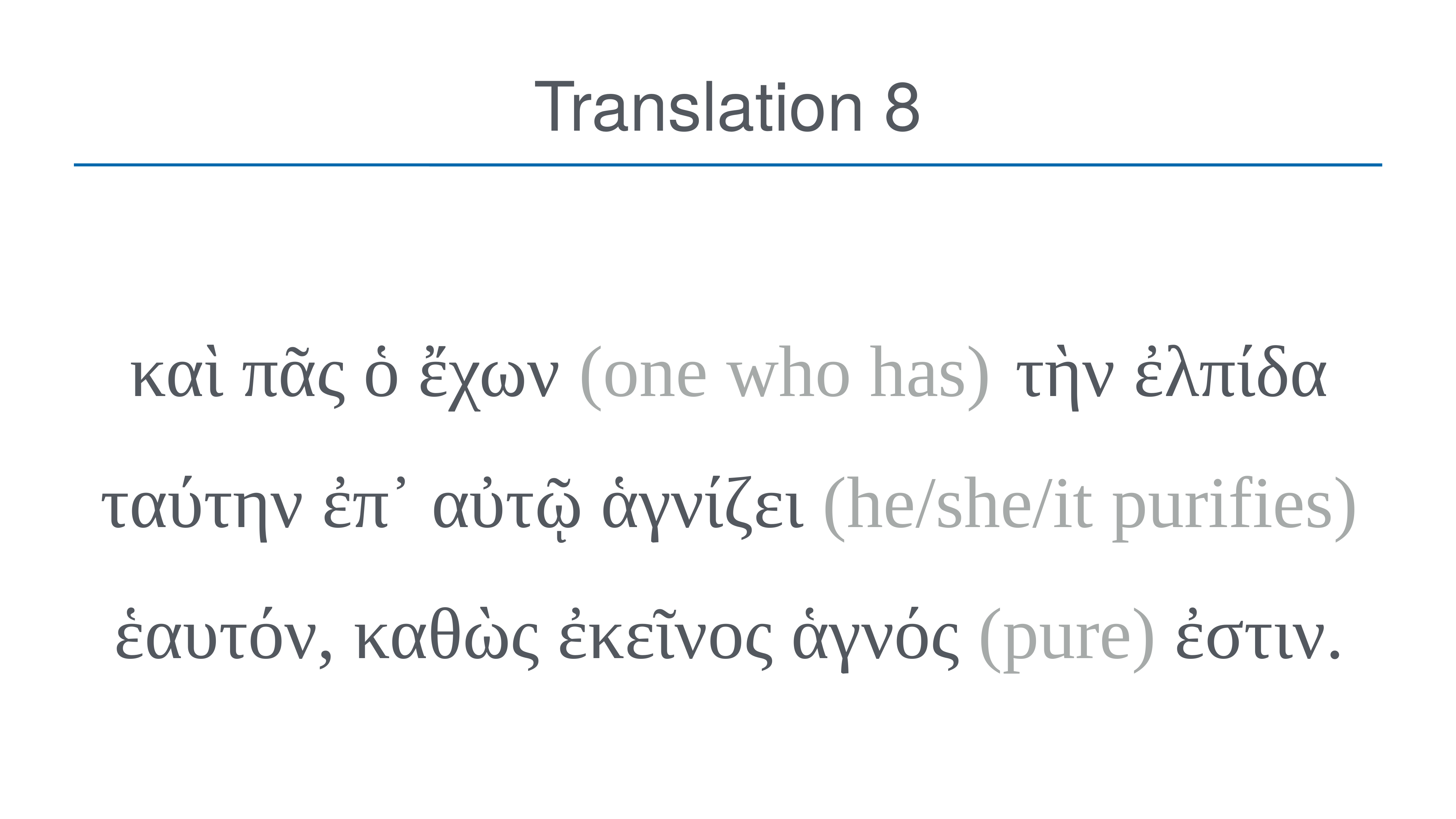

# Translation 8
καὶ πᾶς ὁ ἔχων (one who has)  τὴν ἐλπίδα ταύτην ἐπ᾽ αὐτῷ ἁγνίζει (he/she/it purifies) ἑαυτόν, καθὼς ἐκεῖνος ἁγνός (pure) ἐστιν.